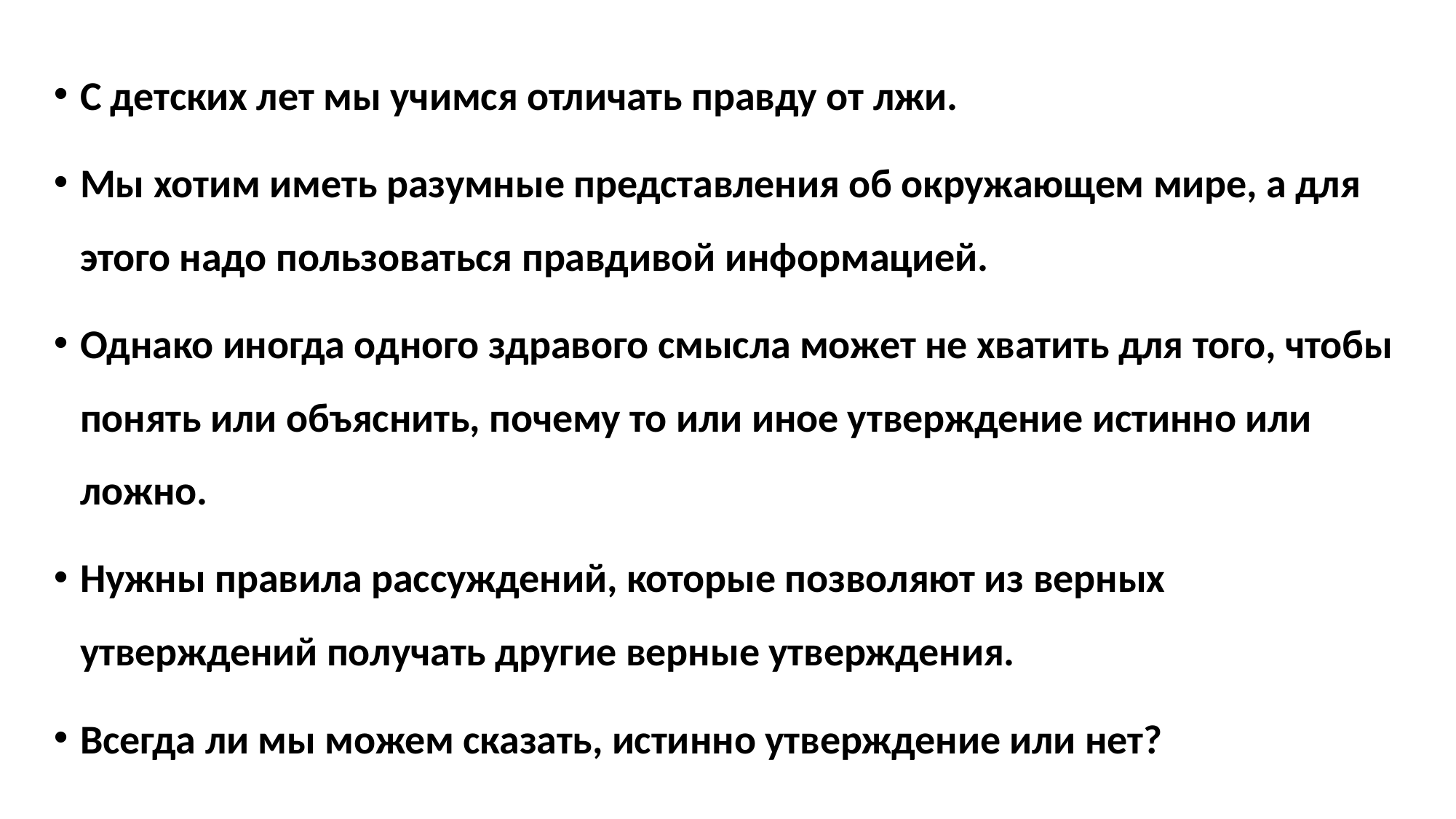

С детских лет мы учимся отличать правду от лжи.
Мы хотим иметь разумные представления об окружающем мире, а для этого надо пользоваться правдивой информацией.
Однако иногда одного здравого смысла может не хватить для того, чтобы понять или объяснить, почему то или иное утверждение истинно или ложно.
Нужны правила рассуждений, которые позволяют из верных утверждений получать другие верные утверждения.
Всегда ли мы можем сказать, истинно утверждение или нет?